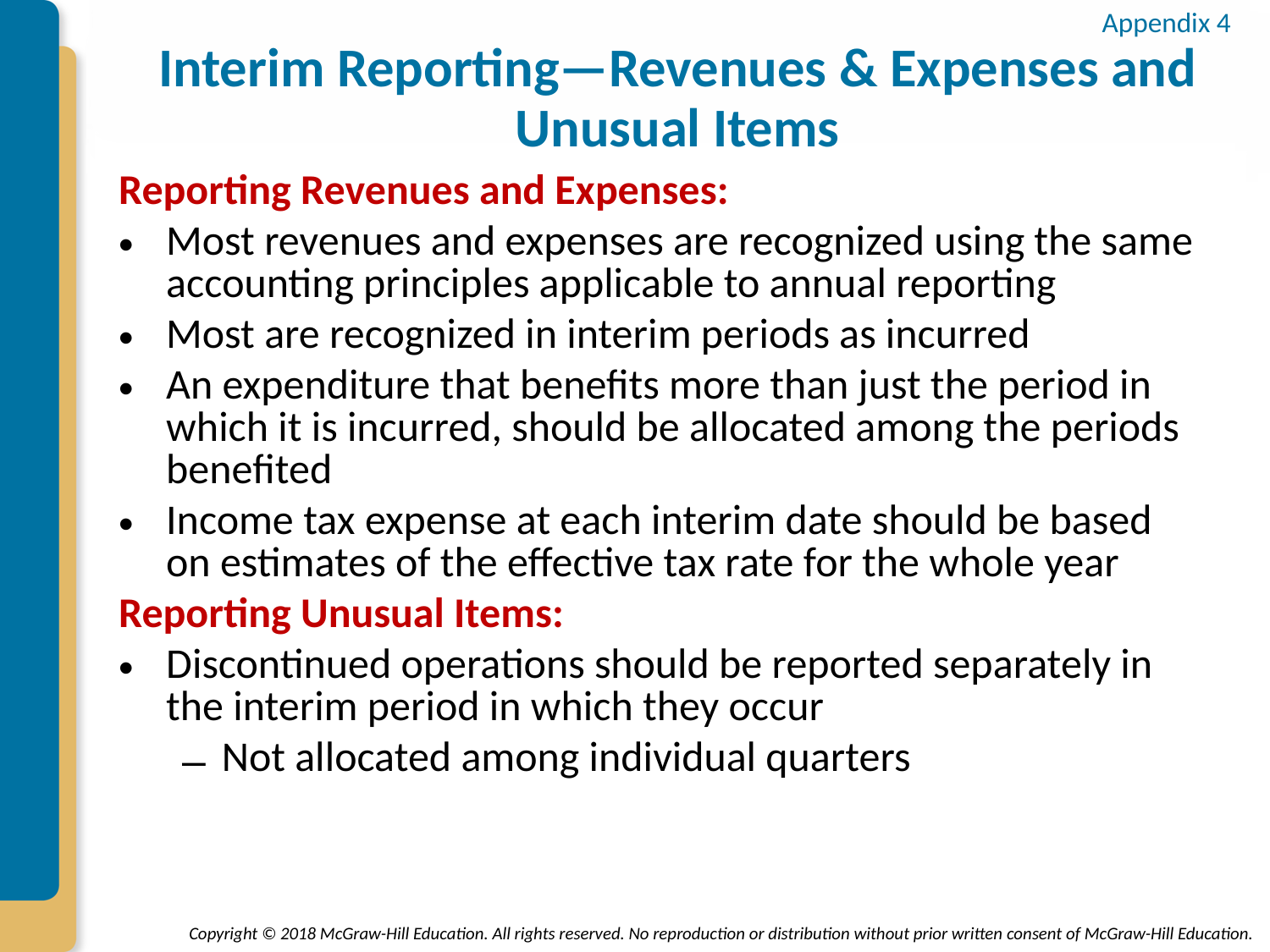

# Interim Reporting—Revenues & Expenses and Unusual Items
Appendix 4
Reporting Revenues and Expenses:
Most revenues and expenses are recognized using the same accounting principles applicable to annual reporting
Most are recognized in interim periods as incurred
An expenditure that benefits more than just the period in which it is incurred, should be allocated among the periods benefited
Income tax expense at each interim date should be based on estimates of the effective tax rate for the whole year
Reporting Unusual Items:
Discontinued operations should be reported separately in the interim period in which they occur
Not allocated among individual quarters